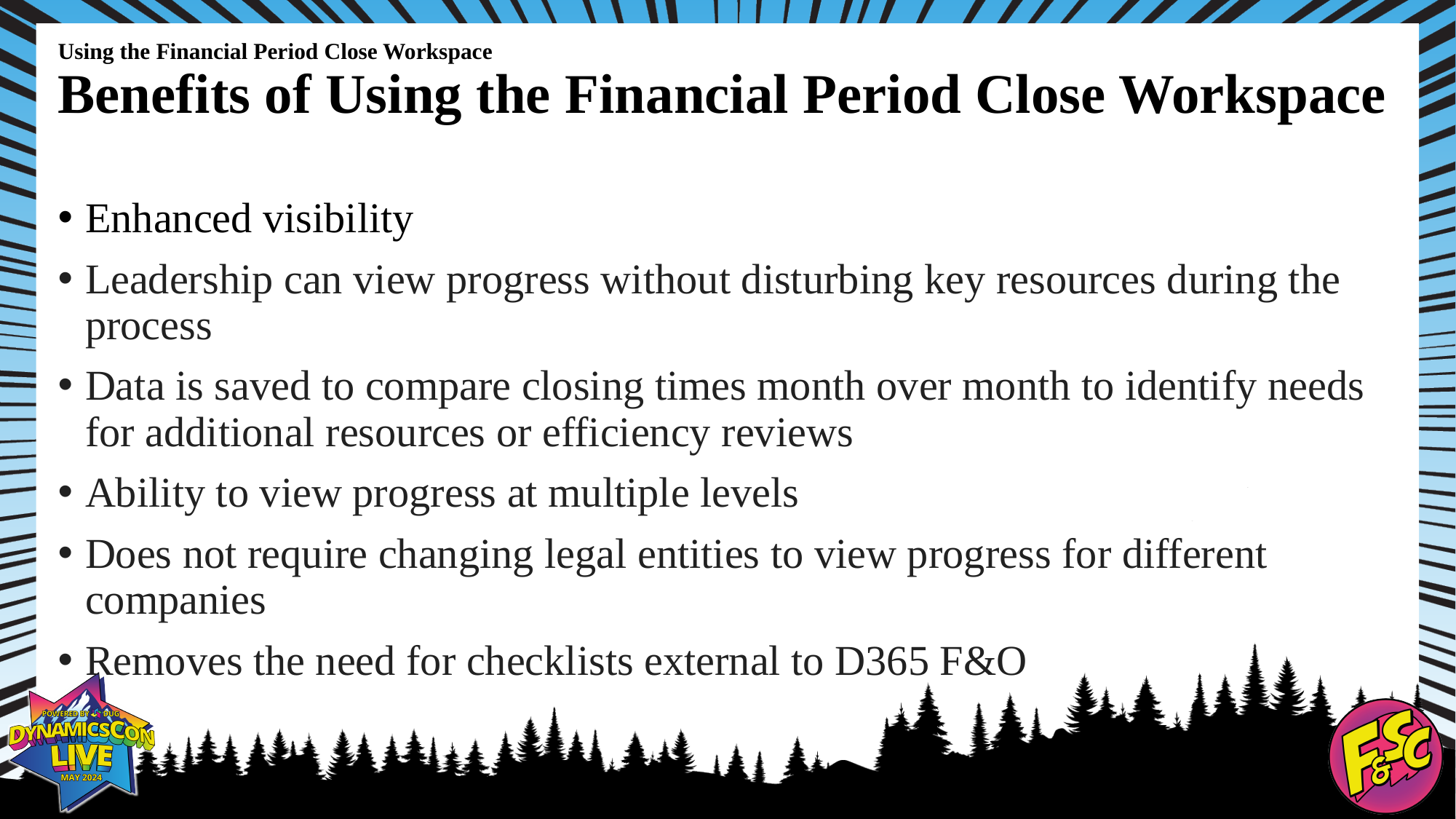

# Using the Financial Period Close Workspace Benefits of Using the Financial Period Close Workspace
Enhanced visibility
Leadership can view progress without disturbing key resources during the process
Data is saved to compare closing times month over month to identify needs for additional resources or efficiency reviews
Ability to view progress at multiple levels
Does not require changing legal entities to view progress for different companies
Removes the need for checklists external to D365 F&O